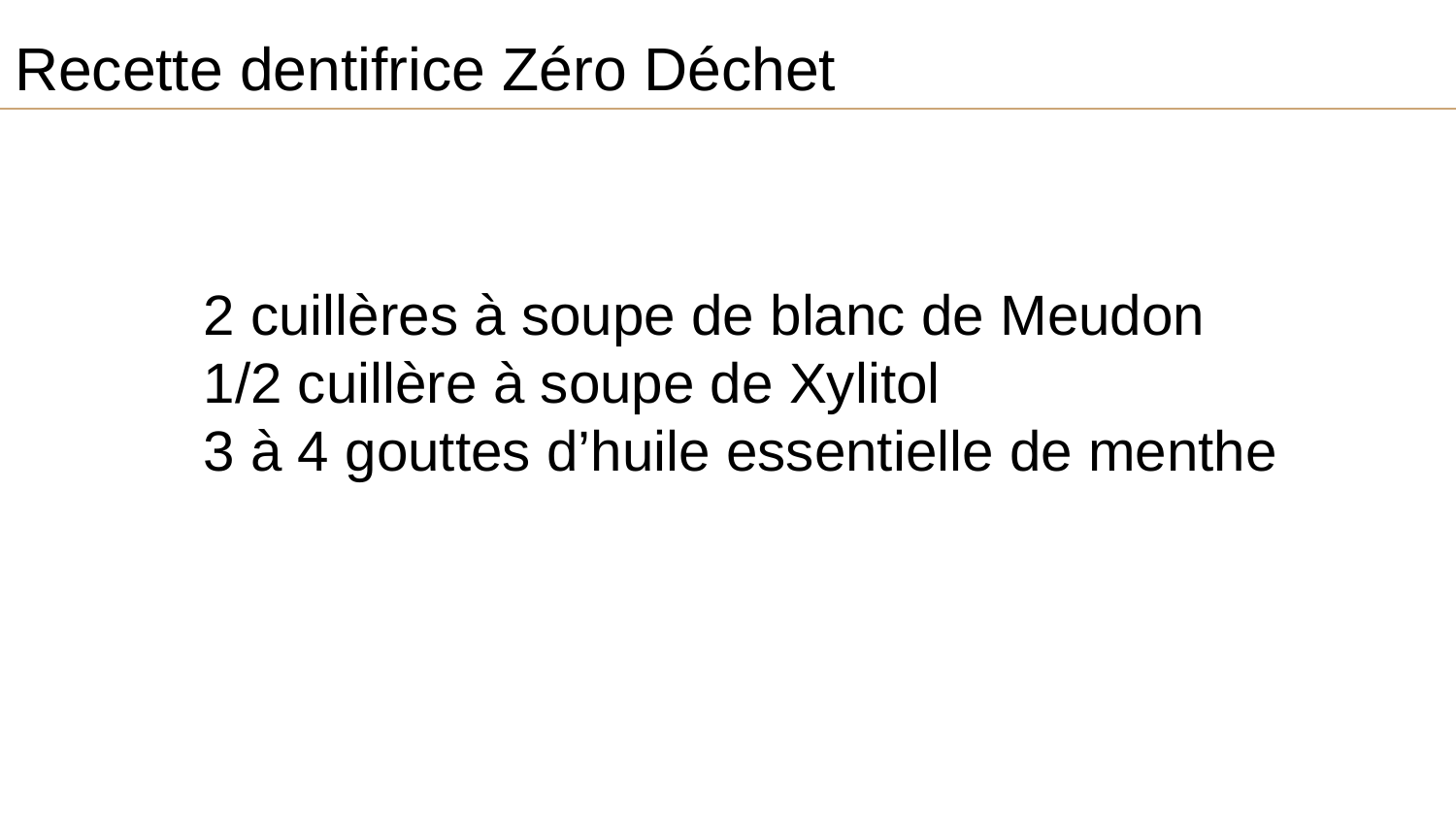

# Recette dentifrice Zéro Déchet
2 cuillères à soupe de blanc de Meudon
1/2 cuillère à soupe de Xylitol
3 à 4 gouttes d’huile essentielle de menthe